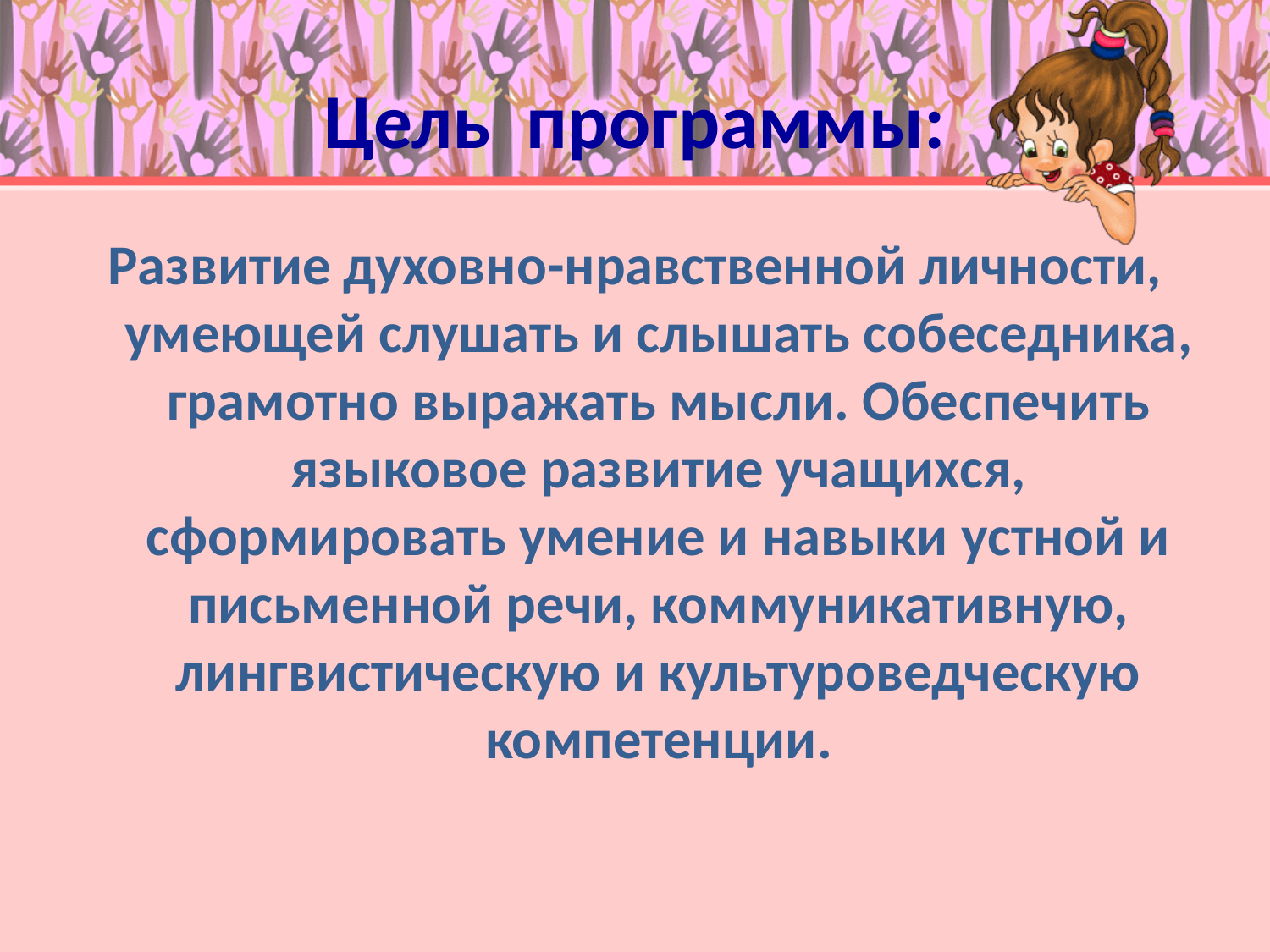

# Цель  программы:
Развитие духовно-нравственной личности, умеющей слушать и слышать собеседника, грамотно выражать мысли. Обеспечить языковое развитие учащихся, сформировать умение и навыки устной и письменной речи, коммуникативную, лингвистическую и культуроведческую компетенции.